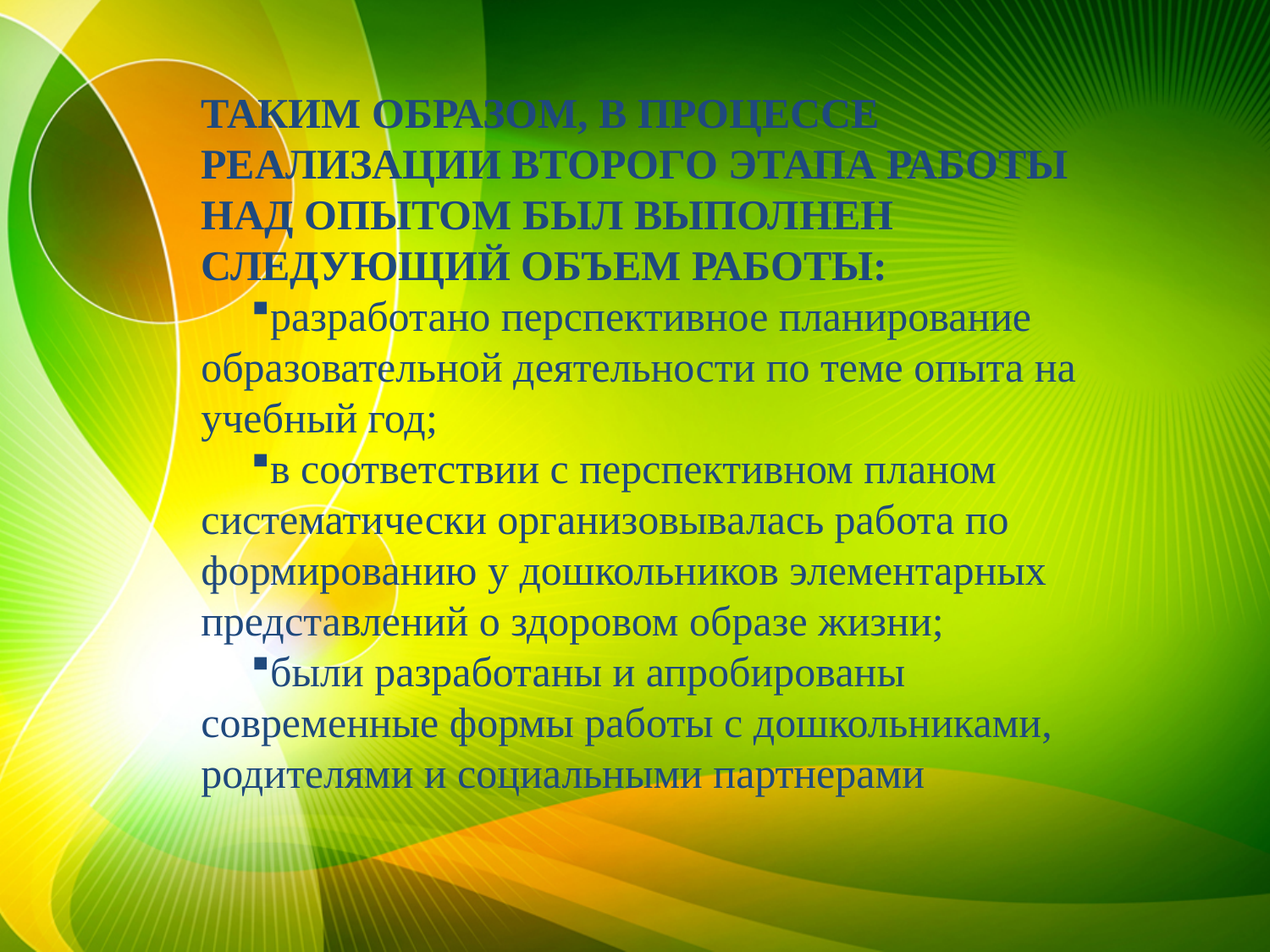

ТАКИМ ОБРАЗОМ, В ПРОЦЕССЕ РЕАЛИЗАЦИИ ВТОРОГО ЭТАПА РАБОТЫ НАД ОПЫТОМ БЫЛ ВЫПОЛНЕН СЛЕДУЮЩИЙ ОБЪЕМ РАБОТЫ:
разработано перспективное планирование образовательной деятельности по теме опыта на учебный год;
в соответствии с перспективном планом систематически организовывалась работа по формированию у дошкольников элементарных представлений о здоровом образе жизни;
были разработаны и апробированы современные формы работы с дошкольниками, родителями и социальными партнерами